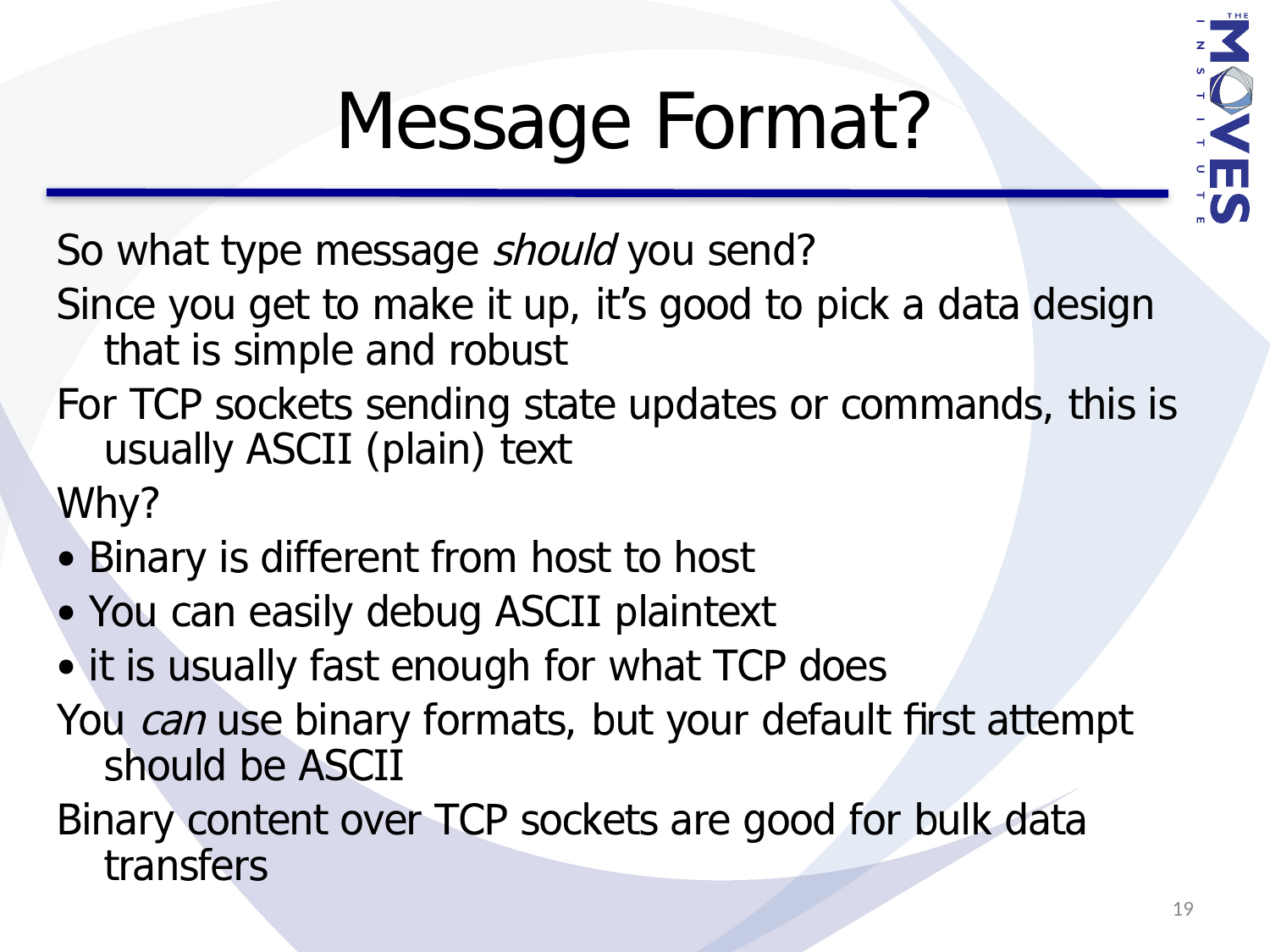

# Message Format?
So what type message should you send?
Since you get to make it up, it’s good to pick a data design that is simple and robust
For TCP sockets sending state updates or commands, this is usually ASCII (plain) text
Why?
• Binary is different from host to host
• You can easily debug ASCII plaintext
• it is usually fast enough for what TCP does
You can use binary formats, but your default first attempt should be ASCII
Binary content over TCP sockets are good for bulk data transfers
19